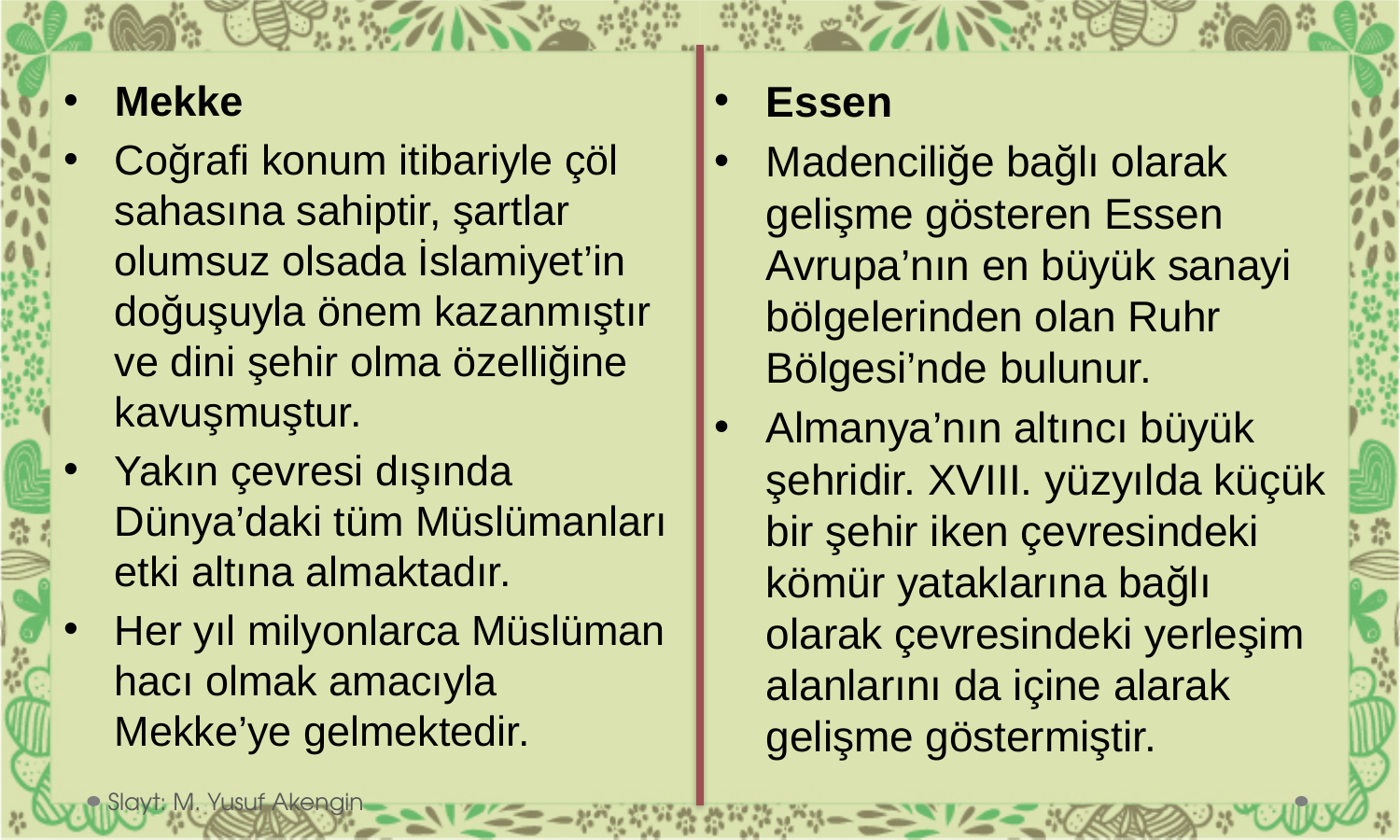

Mekke
Coğrafi konum itibariyle çöl sahasına sahiptir, şartlar olumsuz olsada İslamiyet’in doğuşuyla önem kazanmıştır ve dini şehir olma özelliğine kavuşmuştur.
Yakın çevresi dışında Dünya’daki tüm Müslümanları etki altına almaktadır.
Her yıl milyonlarca Müslüman hacı olmak amacıyla Mekke’ye gelmektedir.

Essen
Madenciliğe bağlı olarak gelişme gösteren Essen Avrupa’nın en büyük sanayi bölgelerinden olan Ruhr Bölgesi’nde bulunur.
Almanya’nın altıncı büyük şehridir. XVIII. yüzyılda küçük bir şehir iken çevresindeki kömür yataklarına bağlı olarak çevresindeki yerleşim alanlarını da içine alarak gelişme göstermiştir.
Slayt: M. Yusuf Akengin